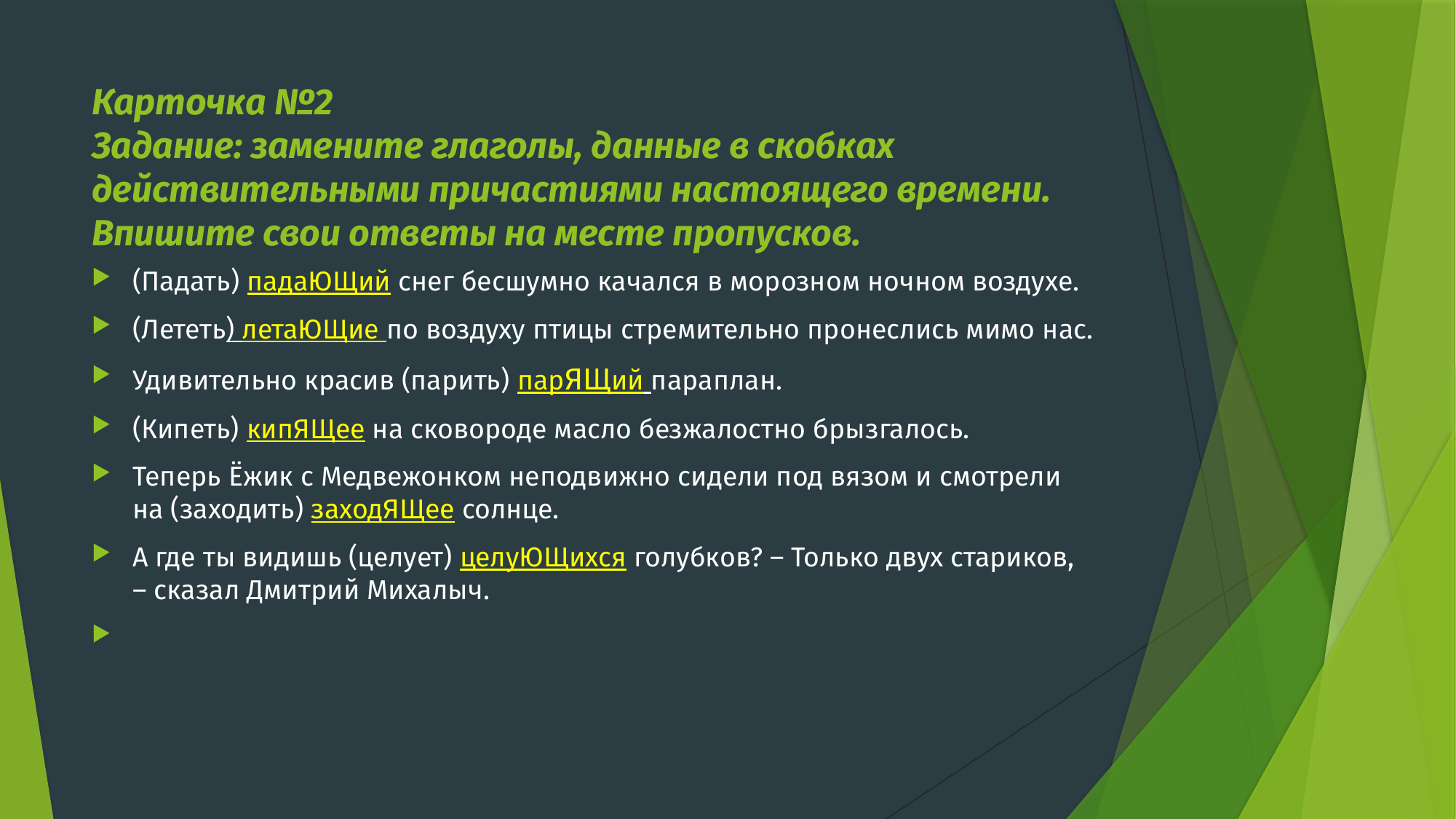

# Карточка №2 Задание: замените глаголы, данные в скобках действительными причастиями настоящего времени. Впишите свои ответы на месте пропусков.
(Падать) падаЮЩий снег бесшумно качался в морозном ночном воздухе.
(Лететь) летаЮЩие по воздуху птицы стремительно пронеслись мимо нас.
Удивительно красив (парить) парЯЩий параплан.
(Кипеть) кипЯЩее на сковороде масло безжалостно брызгалось.
Теперь Ёжик с Медвежонком неподвижно сидели под вязом и смотрели на (заходить) заходЯЩее солнце.
А где ты видишь (целует) целуЮЩихся голубков? ― Только двух стариков, ― сказал Дмитрий Михалыч.